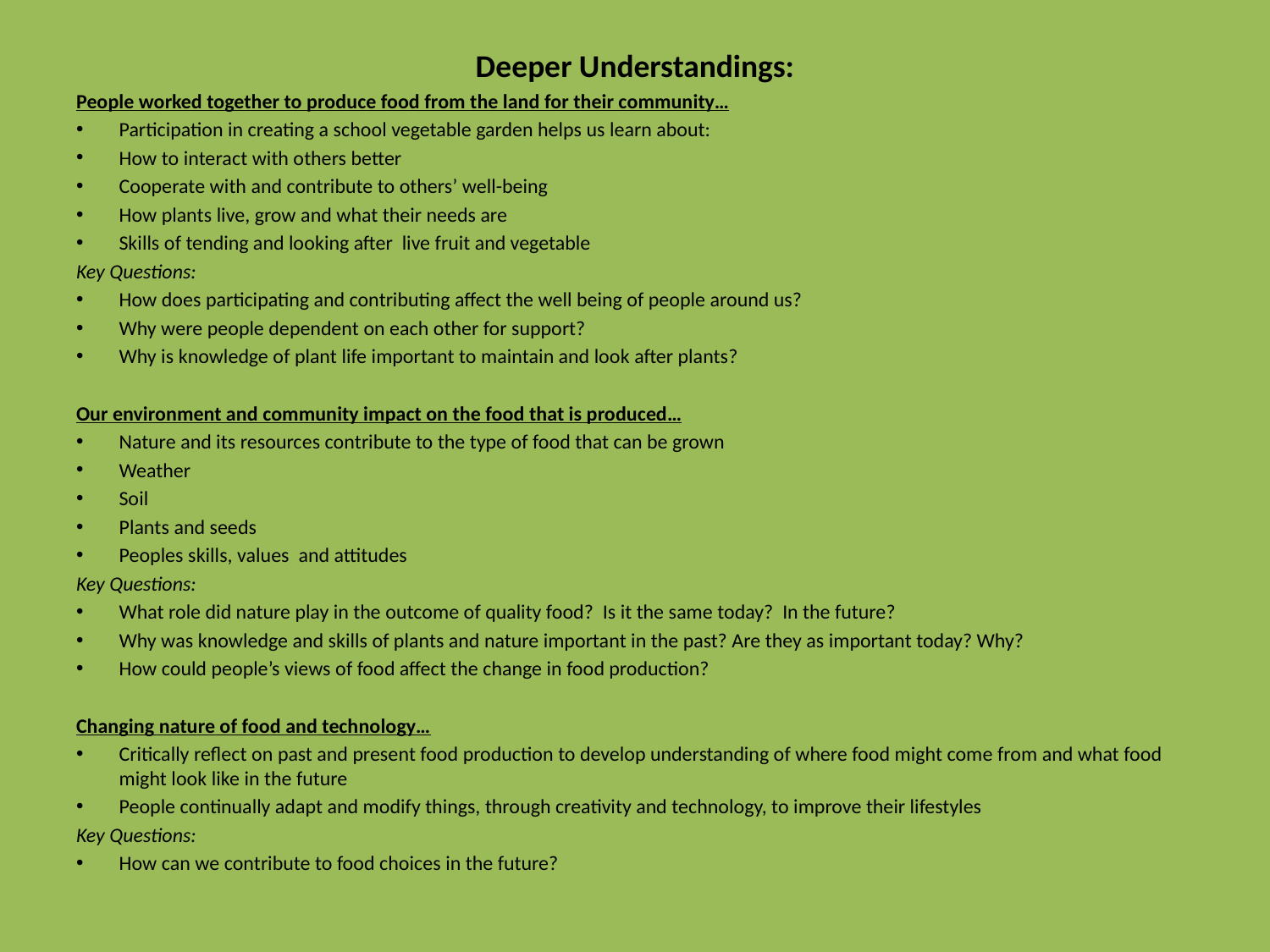

Deeper Understandings:
People worked together to produce food from the land for their community…
Participation in creating a school vegetable garden helps us learn about:
How to interact with others better
Cooperate with and contribute to others’ well-being
How plants live, grow and what their needs are
Skills of tending and looking after  live fruit and vegetable
Key Questions:
How does participating and contributing affect the well being of people around us?
Why were people dependent on each other for support?
Why is knowledge of plant life important to maintain and look after plants?

Our environment and community impact on the food that is produced…
Nature and its resources contribute to the type of food that can be grown
Weather
Soil
Plants and seeds
Peoples skills, values  and attitudes
Key Questions:
What role did nature play in the outcome of quality food?  Is it the same today?  In the future?
Why was knowledge and skills of plants and nature important in the past? Are they as important today? Why?
How could people’s views of food affect the change in food production?

Changing nature of food and technology…
Critically reflect on past and present food production to develop understanding of where food might come from and what food might look like in the future
People continually adapt and modify things, through creativity and technology, to improve their lifestyles
Key Questions:
How can we contribute to food choices in the future?